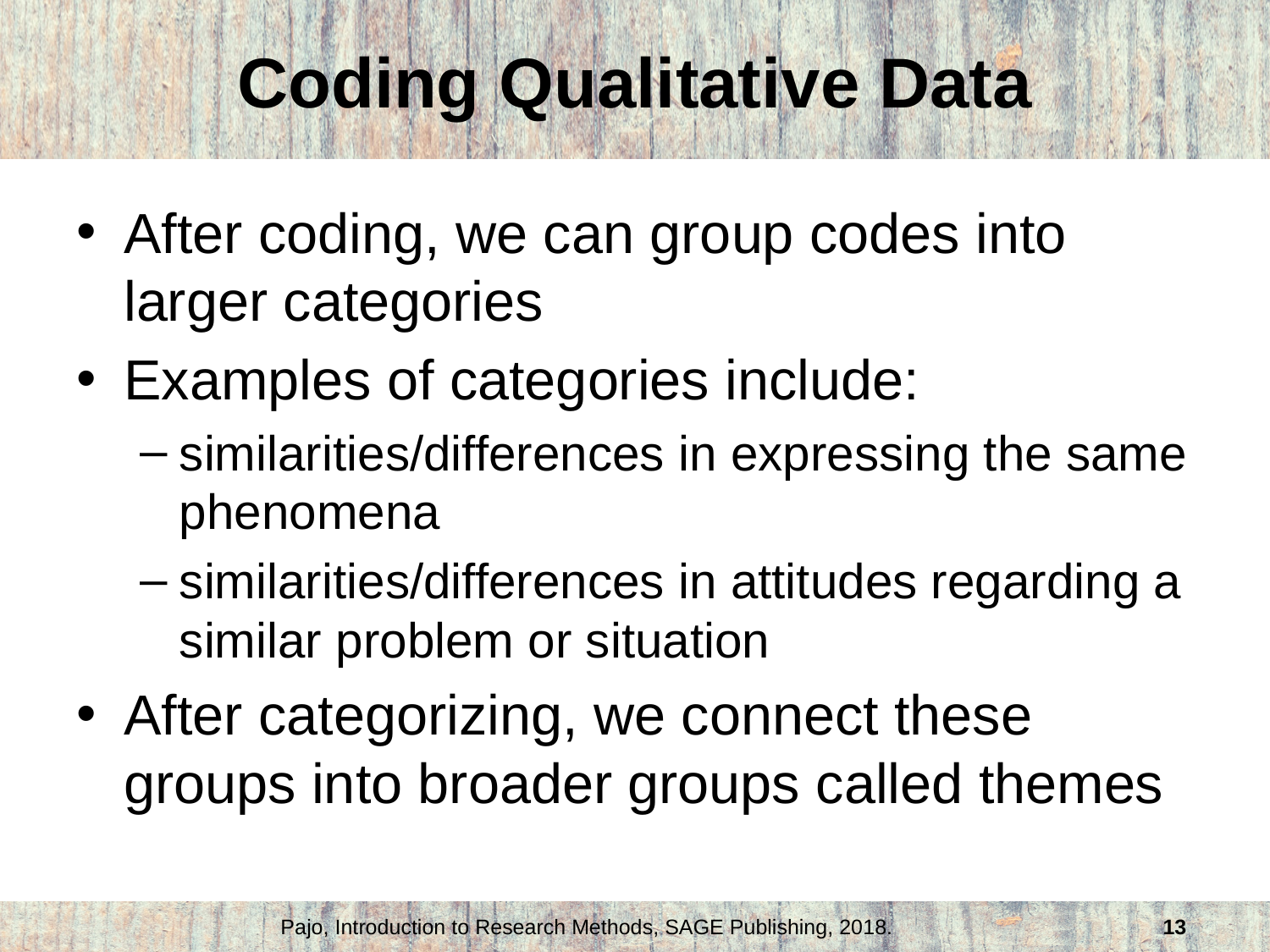

# Coding Qualitative Data
After coding, we can group codes into larger categories
Examples of categories include:
similarities/differences in expressing the same phenomena
similarities/differences in attitudes regarding a similar problem or situation
After categorizing, we connect these groups into broader groups called themes

Pajo, Introduction to Research Methods, SAGE Publishing, 2018.
13